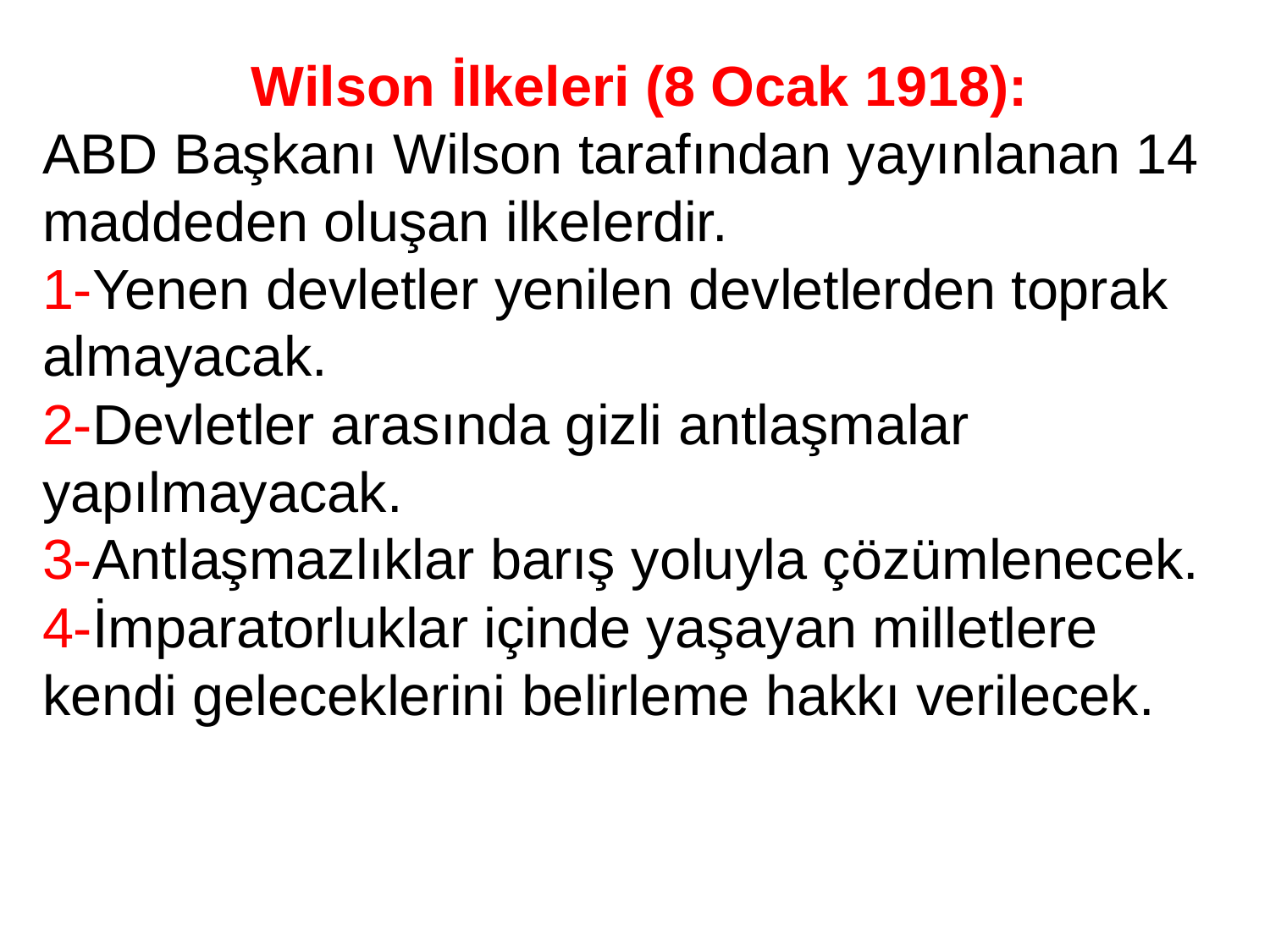

Wilson İlkeleri (8 Ocak 1918):
ABD Başkanı Wilson tarafından yayınlanan 14 maddeden oluşan ilkelerdir.
1-Yenen devletler yenilen devletlerden toprak almayacak.
2-Devletler arasında gizli antlaşmalar yapılmayacak.
3-Antlaşmazlıklar barış yoluyla çözümlenecek.
4-İmparatorluklar içinde yaşayan milletlere kendi geleceklerini belirleme hakkı verilecek.